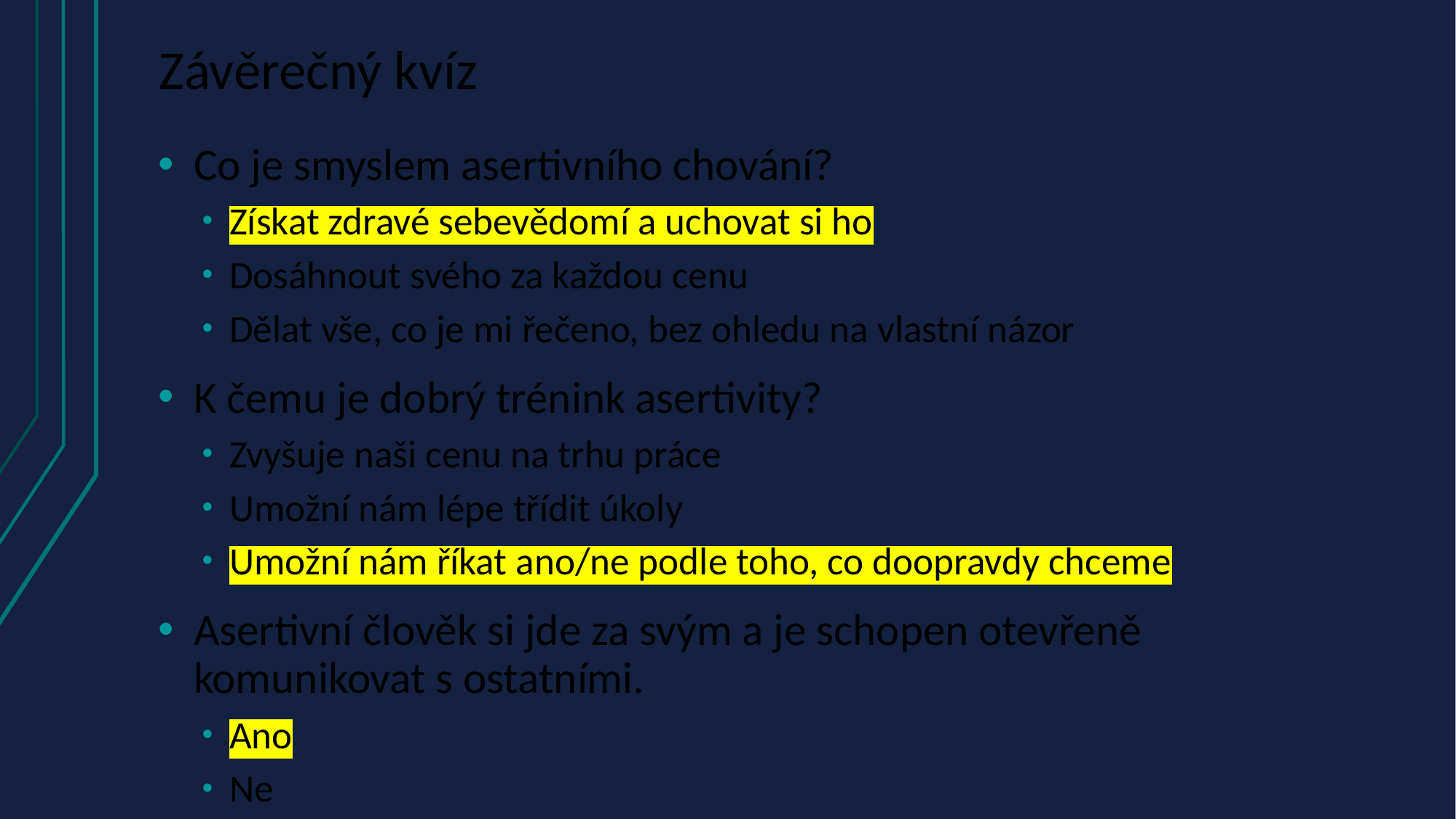

# Závěrečný kvíz
Co je smyslem asertivního chování?
Získat zdravé sebevědomí a uchovat si ho
Dosáhnout svého za každou cenu
Dělat vše, co je mi řečeno, bez ohledu na vlastní názor
K čemu je dobrý trénink asertivity?
Zvyšuje naši cenu na trhu práce
Umožní nám lépe třídit úkoly
Umožní nám říkat ano/ne podle toho, co doopravdy chceme
Asertivní člověk si jde za svým a je schopen otevřeně komunikovat s ostatními.
Ano
Ne